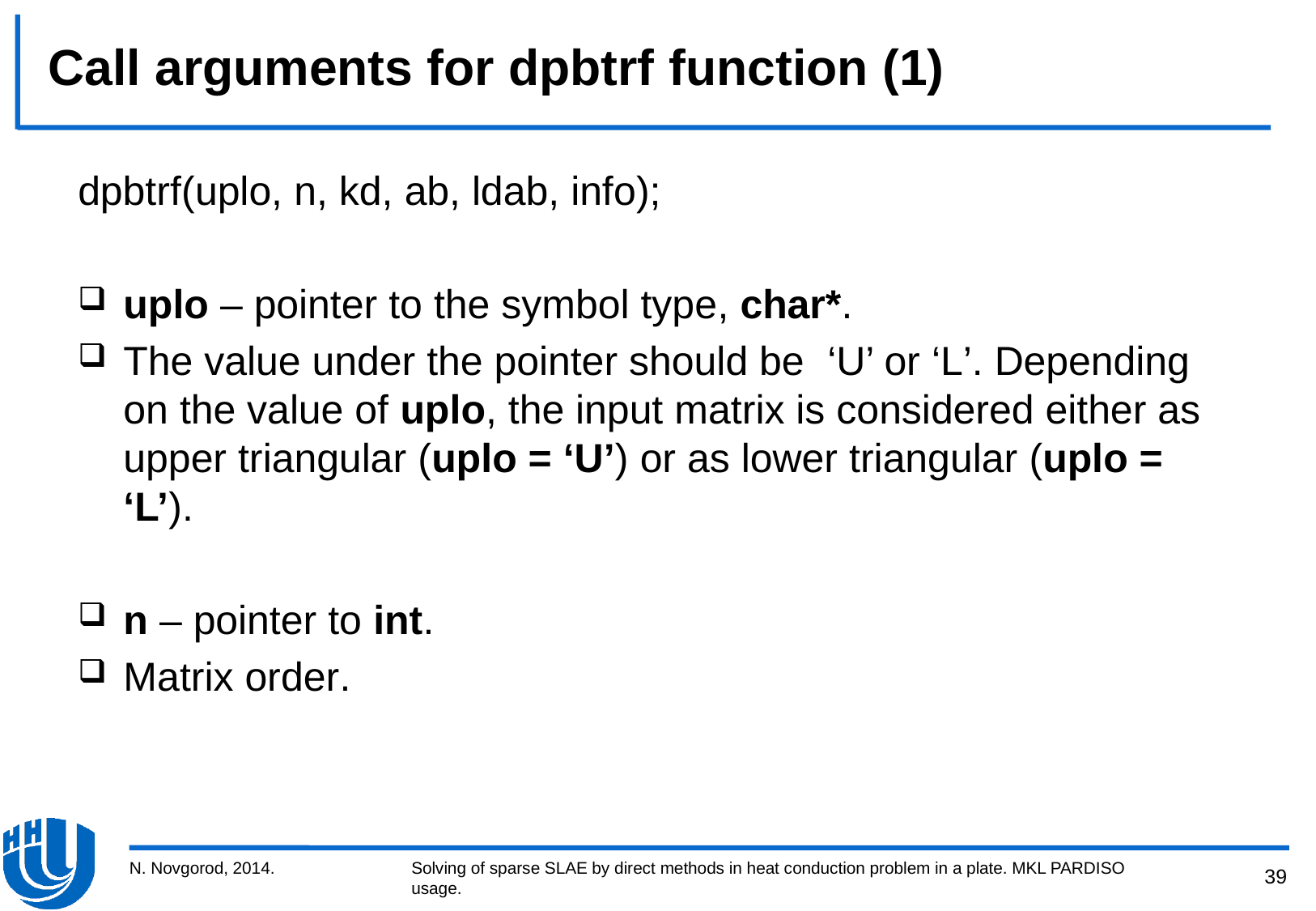

# Call arguments for dpbtrf function (1)
dpbtrf(uplo, n, kd, ab, ldab, info);

uplo – pointer to the symbol type, char*.
The value under the pointer should be  ‘U’ or ‘L’. Depending on the value of uplo, the input matrix is considered either as upper triangular (uplo = ‘U’) or as lower triangular (uplo = ‘L’).

n – pointer to int.
Matrix order.
N. Novgorod, 2014.
Solving of sparse SLAE by direct methods in heat conduction problem in a plate. MKL PARDISO usage.